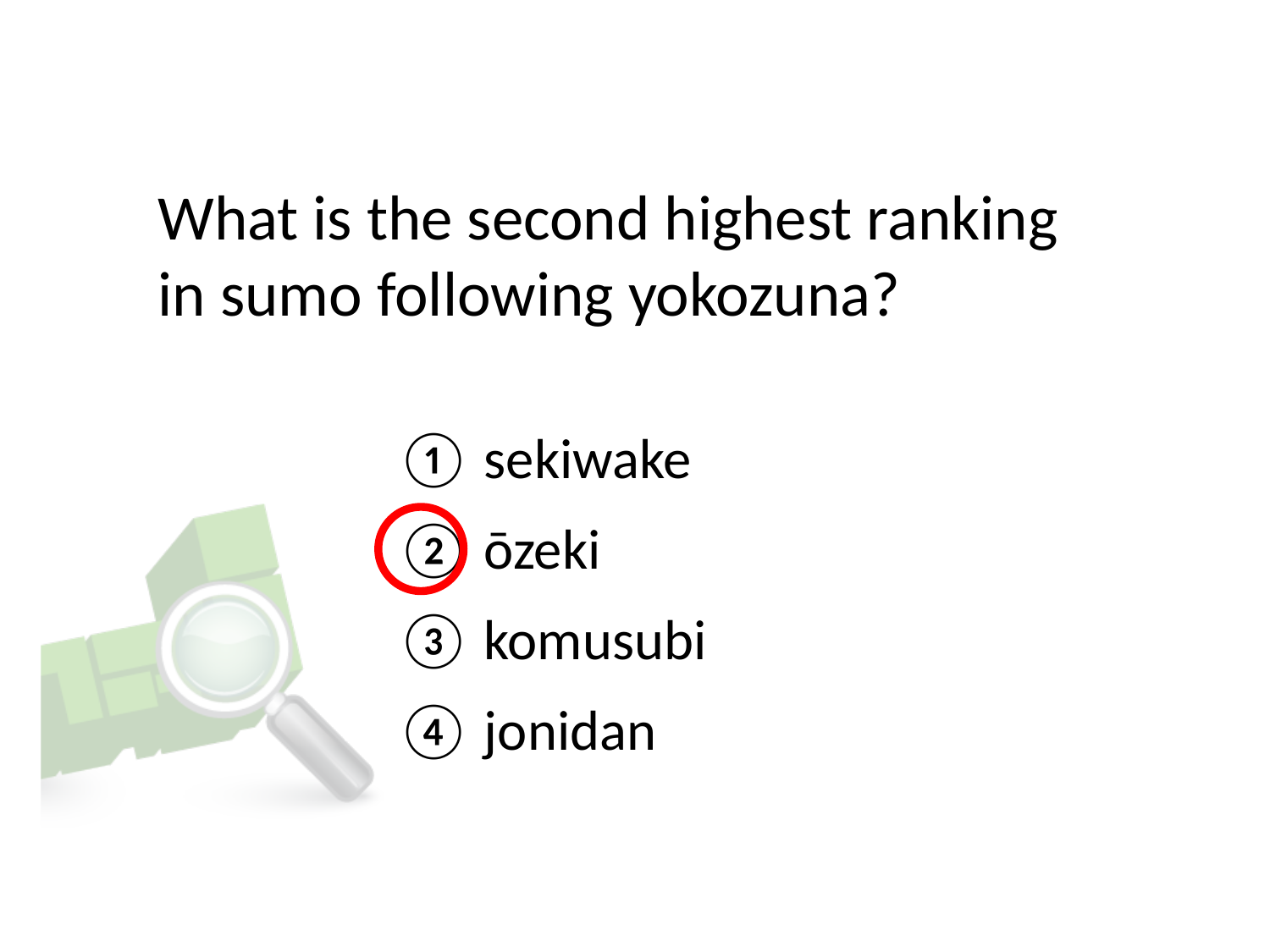

# What is the second highest ranking in sumo following yokozuna?
① sekiwake
② ōzeki
③ komusubi
④ jonidan